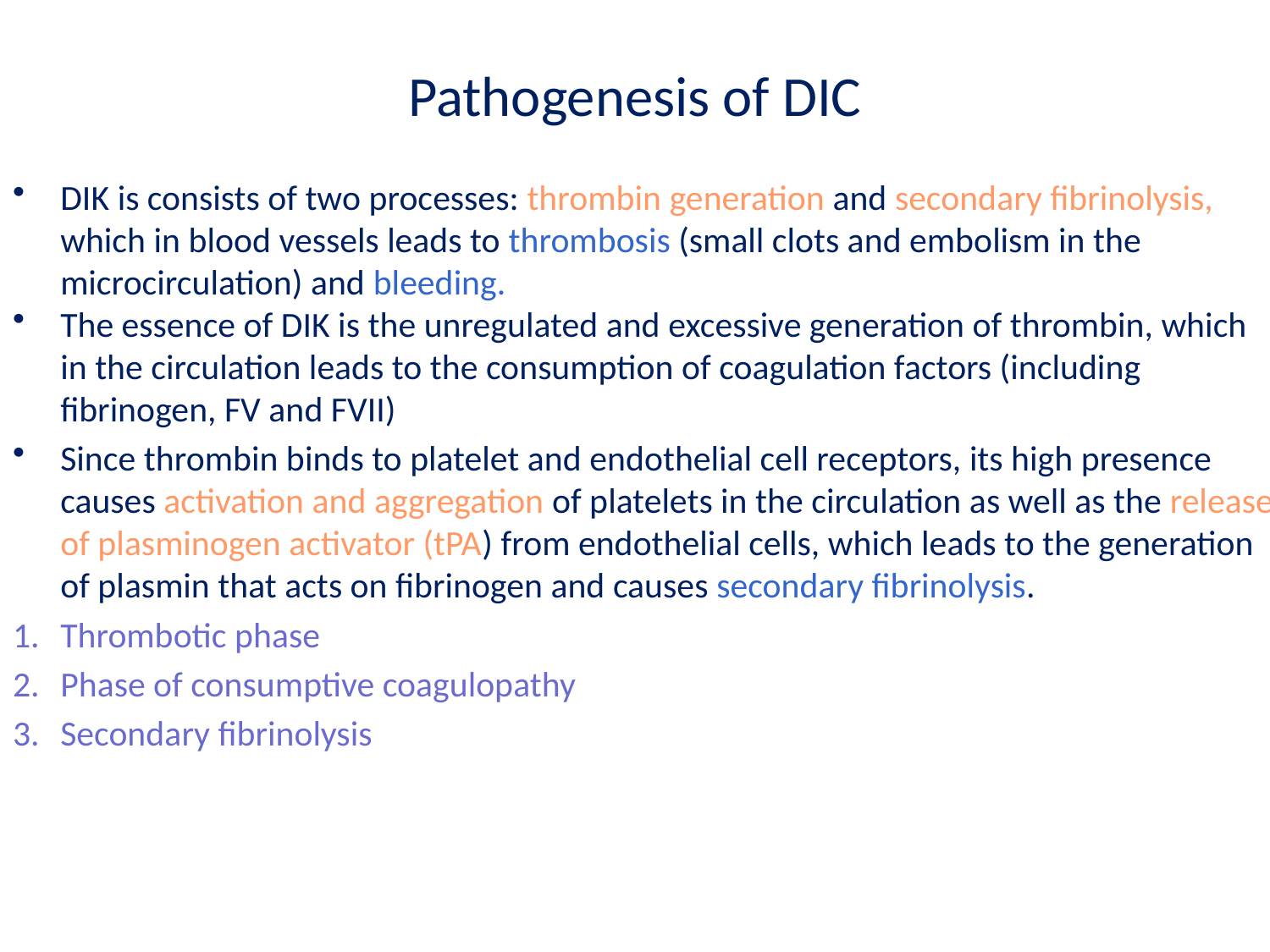

Pathogenesis of DIC
DIK is consists of two processes: thrombin generation and secondary fibrinolysis, which in blood vessels leads to thrombosis (small clots and embolism in the microcirculation) and bleeding.
The essence of DIK is the unregulated and excessive generation of thrombin, which in the circulation leads to the consumption of coagulation factors (including fibrinogen, FV and FVII)
Since thrombin binds to platelet and endothelial cell receptors, its high presence causes activation and aggregation of platelets in the circulation as well as the release of plasminogen activator (tPA) from endothelial cells, which leads to the generation of plasmin that acts on fibrinogen and causes secondary fibrinolysis.
Thrombotic phase
Phase of consumptive coagulopathy
Secondary fibrinolysis